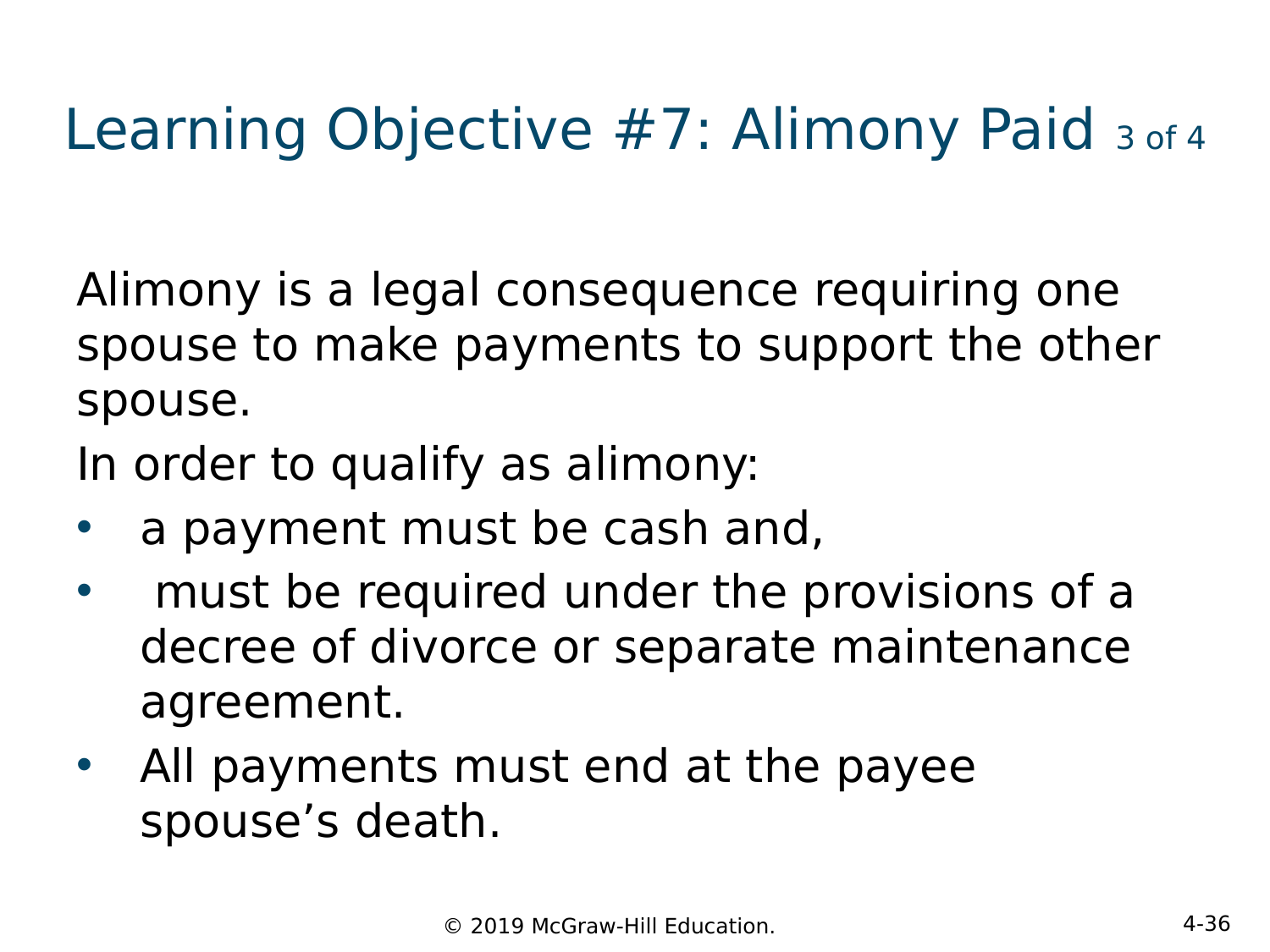

# Learning Objective #7: Alimony Paid 3 of 4
Alimony is a legal consequence requiring one spouse to make payments to support the other spouse.
In order to qualify as alimony:
a payment must be cash and,
 must be required under the provisions of a decree of divorce or separate maintenance agreement.
All payments must end at the payee spouse’s death.